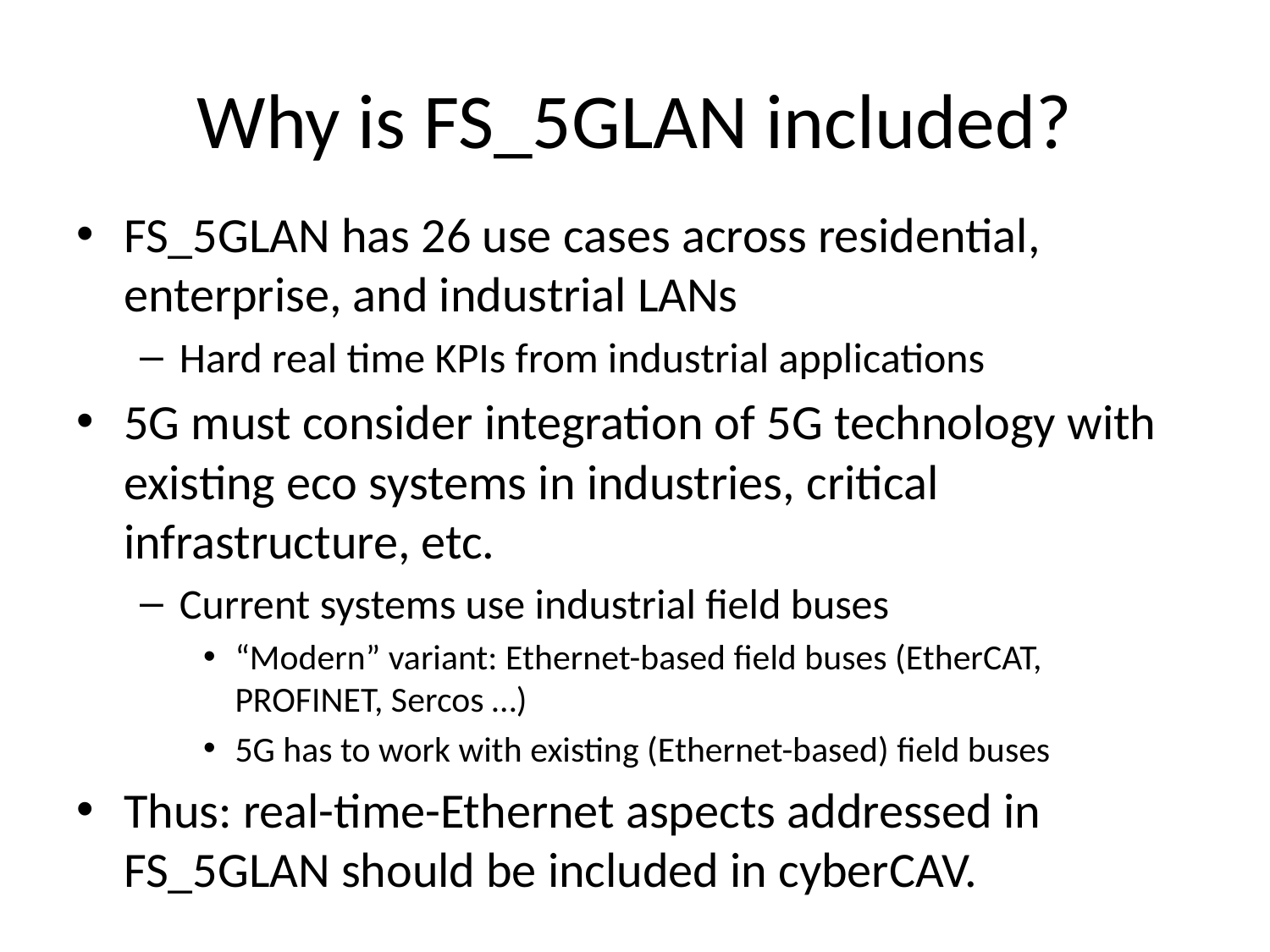

# Why is FS_5GLAN included?
FS_5GLAN has 26 use cases across residential, enterprise, and industrial LANs
Hard real time KPIs from industrial applications
5G must consider integration of 5G technology with existing eco systems in industries, critical infrastructure, etc.
Current systems use industrial field buses
“Modern” variant: Ethernet-based field buses (EtherCAT, PROFINET, Sercos …)
5G has to work with existing (Ethernet-based) field buses
Thus: real-time-Ethernet aspects addressed in FS_5GLAN should be included in cyberCAV.